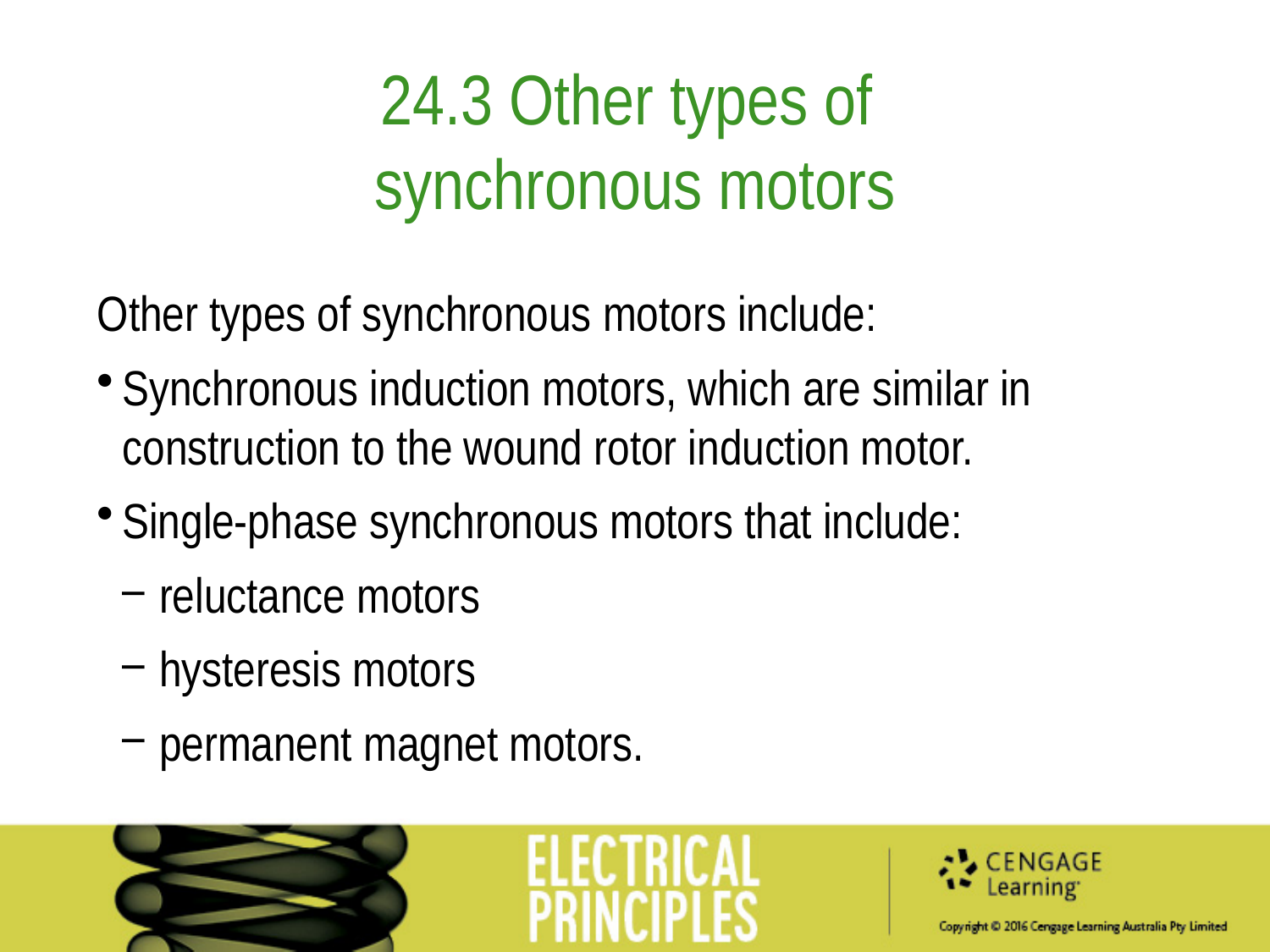

24.3 Other types of
synchronous motors

Other types of synchronous motors include:
Synchronous induction motors, which are similar in construction to the wound rotor induction motor.
Single-phase synchronous motors that include:
reluctance motors
hysteresis motors
permanent magnet motors.